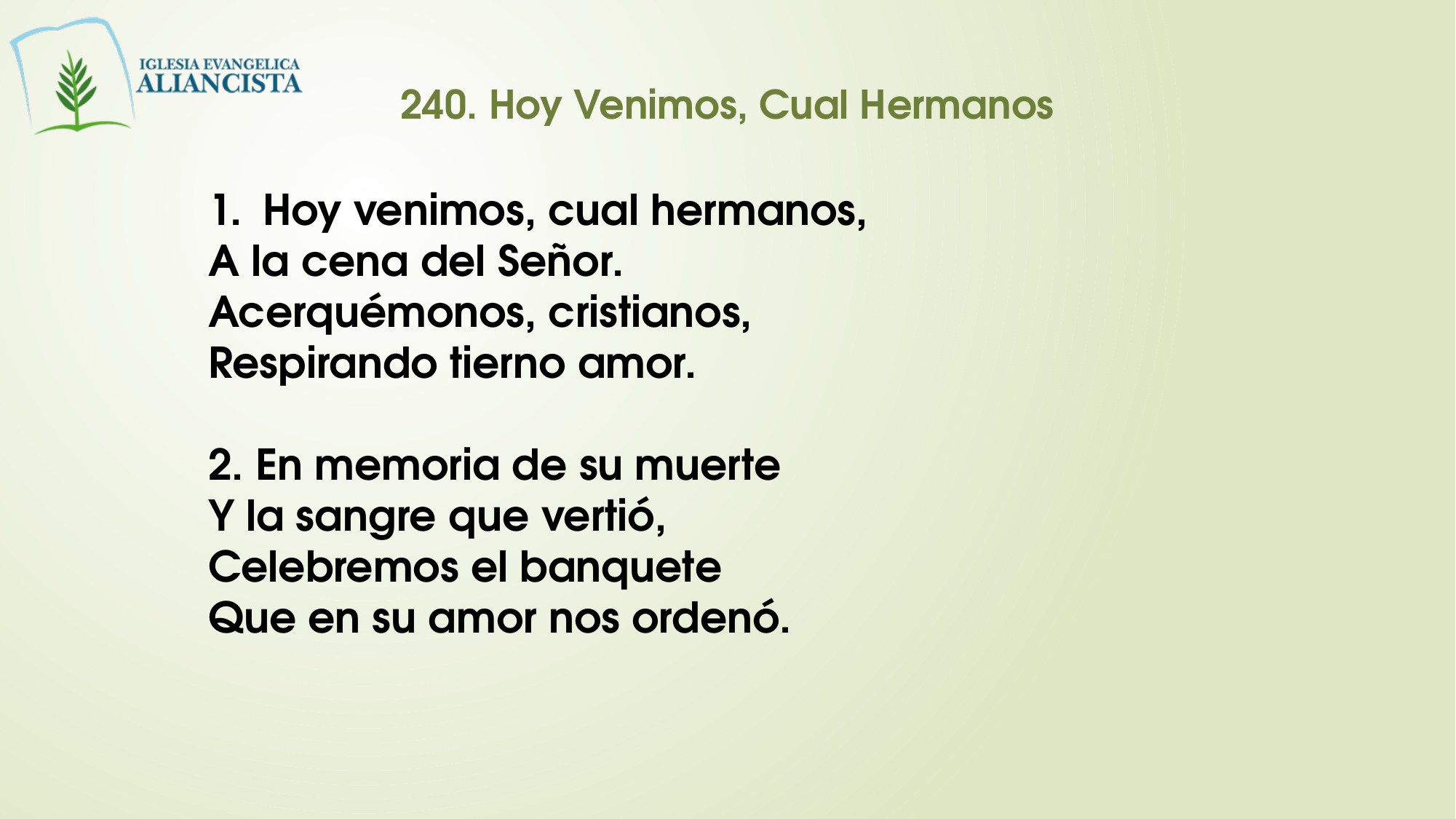

240. Hoy Venimos, Cual Hermanos
Hoy venimos, cual hermanos,
A la cena del Señor.
Acerquémonos, cristianos,
Respirando tierno amor.

2. En memoria de su muerte
Y la sangre que vertió,
Celebremos el banquete
Que en su amor nos ordenó.